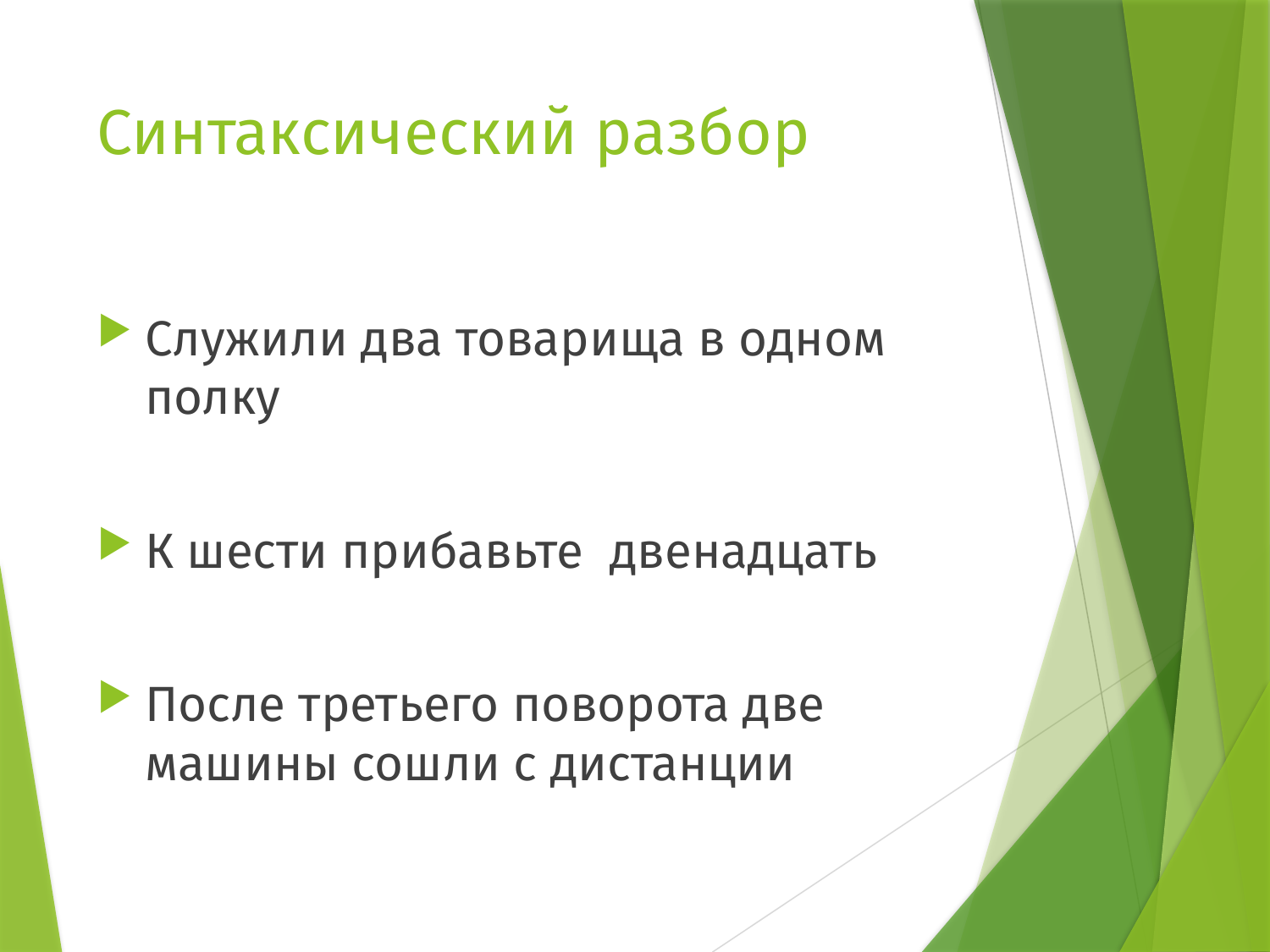

# Синтаксический разбор
Служили два товарища в одном полку

К шести прибавьте  двенадцать

После третьего поворота две машины сошли с дистанции